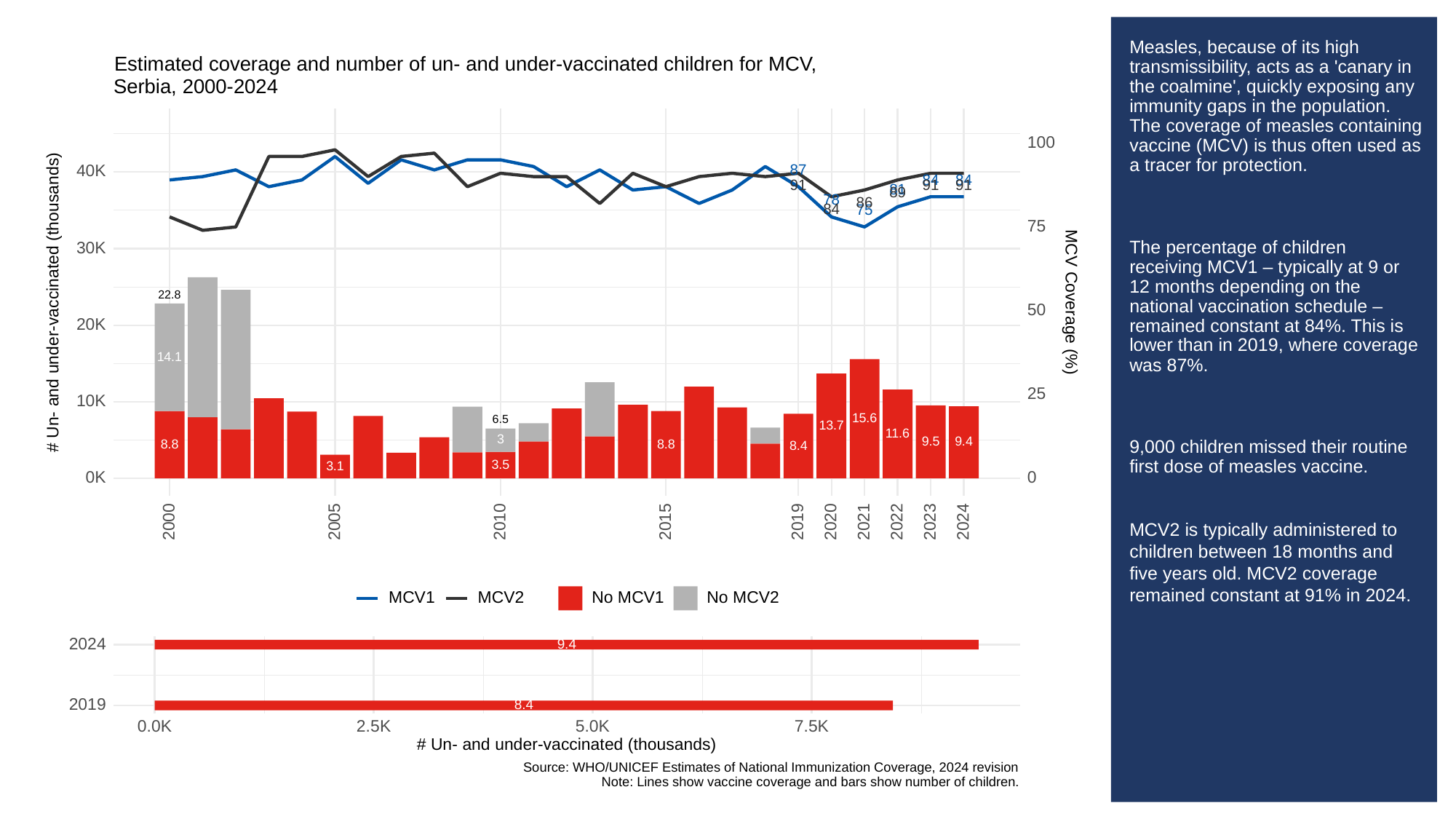

# Measles, because of its high transmissibility, acts as a 'canary in the coalmine', quickly exposing any immunity gaps in the population. The coverage of measles containing vaccine (MCV) is thus often used as a tracer for protection.

The percentage of children receiving MCV1 – typically at 9 or 12 months depending on the national vaccination schedule – remained constant at 84%. This is lower than in 2019, where coverage was 87%.

9,000 children missed their routine first dose of measles vaccine.

MCV2 is typically administered to children between 18 months and five years old. MCV2 coverage remained constant at 91% in 2024.

Estimated coverage and number of un- and under-vaccinated children for MCV,
Serbia, 2000-2024

100

87
40K

84
84
91
91
91
81
89
78
86
84
75

75
30K

22.8
# Un- and under-vaccinated (thousands)
MCV Coverage (%)

50
20K

14.1

25

10K

15.6
6.5

13.7

11.6

3

9.5

9.4
8.8
8.8

8.4

3.5
3.1
0K
0

2023
2000
2005
2010
2015
2019
2020
2021
2022
2024

MCV1
MCV2
No MCV1
No MCV2

2024
9.4

2019
8.4

0.0K
2.5K
5.0K
7.5K
# Un- and under-vaccinated (thousands)
Source: WHO/UNICEF Estimates of National Immunization Coverage, 2024 revision
Note: Lines show vaccine coverage and bars show number of children.